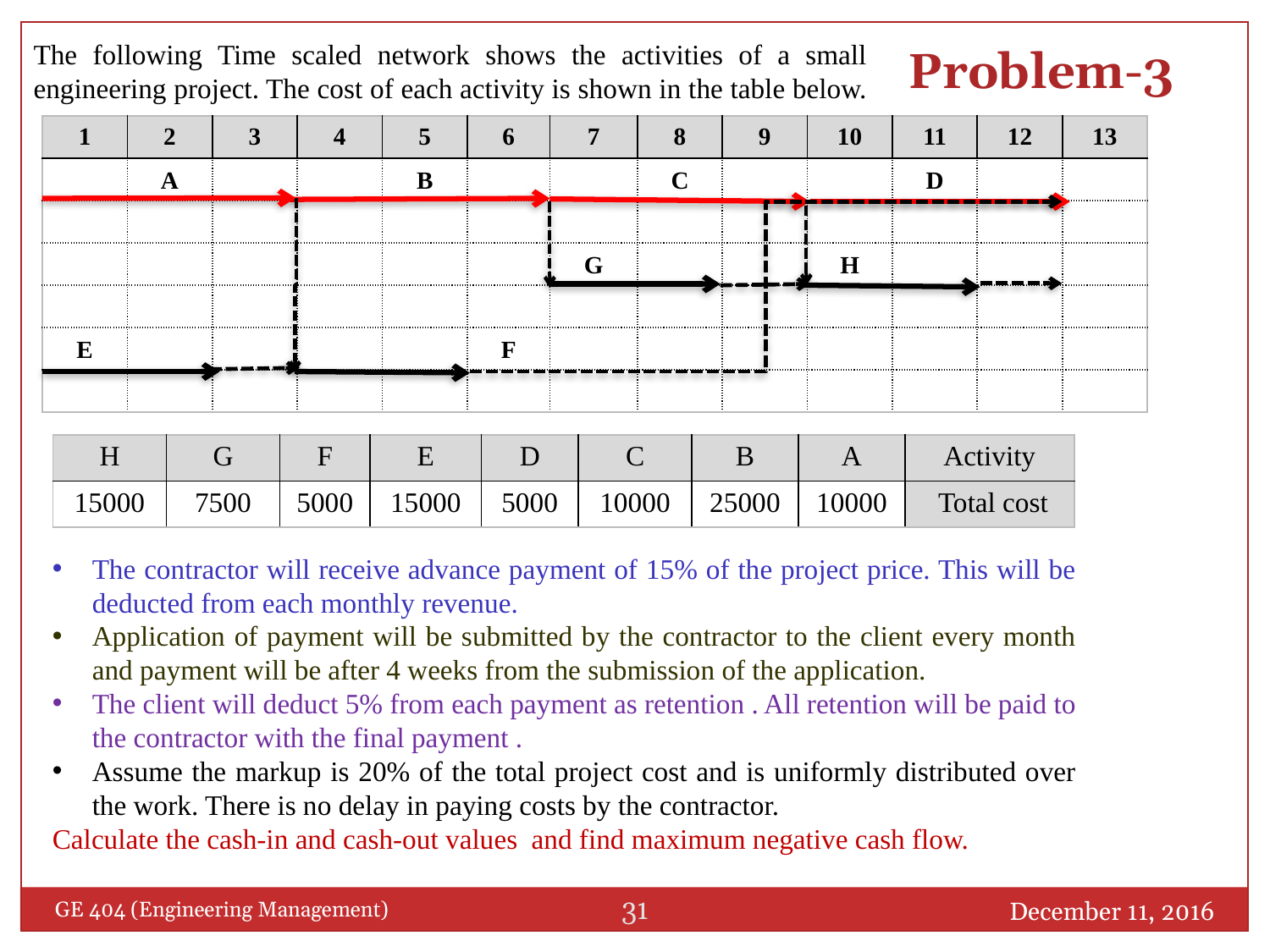

The following Time scaled network shows the activities of a small engineering project. The cost of each activity is shown in the table below.
Problem-3
| 1 | 2 | 3 | 4 | 5 | 6 | 7 | 8 | 9 | 10 | 11 | 12 | 13 |
| --- | --- | --- | --- | --- | --- | --- | --- | --- | --- | --- | --- | --- |
|  | A |  |  | B |  |  | C |  |  | D |  |  |
|  |  |  |  |  |  |  |  |  |  |  |  |  |
|  |  |  |  |  |  | G |  |  | H |  |  |  |
|  |  |  |  |  |  |  |  |  |  |  |  |  |
| E |  |  |  |  | F |  |  |  |  |  |  |  |
|  |  |  |  |  |  |  |  |  |  |  |  |  |
| H | G | F | E | D | C | B | A | Activity |
| --- | --- | --- | --- | --- | --- | --- | --- | --- |
| 15000 | 7500 | 5000 | 15000 | 5000 | 10000 | 25000 | 10000 | Total cost |
The contractor will receive advance payment of 15% of the project price. This will be deducted from each monthly revenue.
Application of payment will be submitted by the contractor to the client every month and payment will be after 4 weeks from the submission of the application.
The client will deduct 5% from each payment as retention . All retention will be paid to the contractor with the final payment .
Assume the markup is 20% of the total project cost and is uniformly distributed over the work. There is no delay in paying costs by the contractor.
Calculate the cash-in and cash-out values  and find maximum negative cash flow.

31
December 11, 2016
GE 404 (Engineering Management)